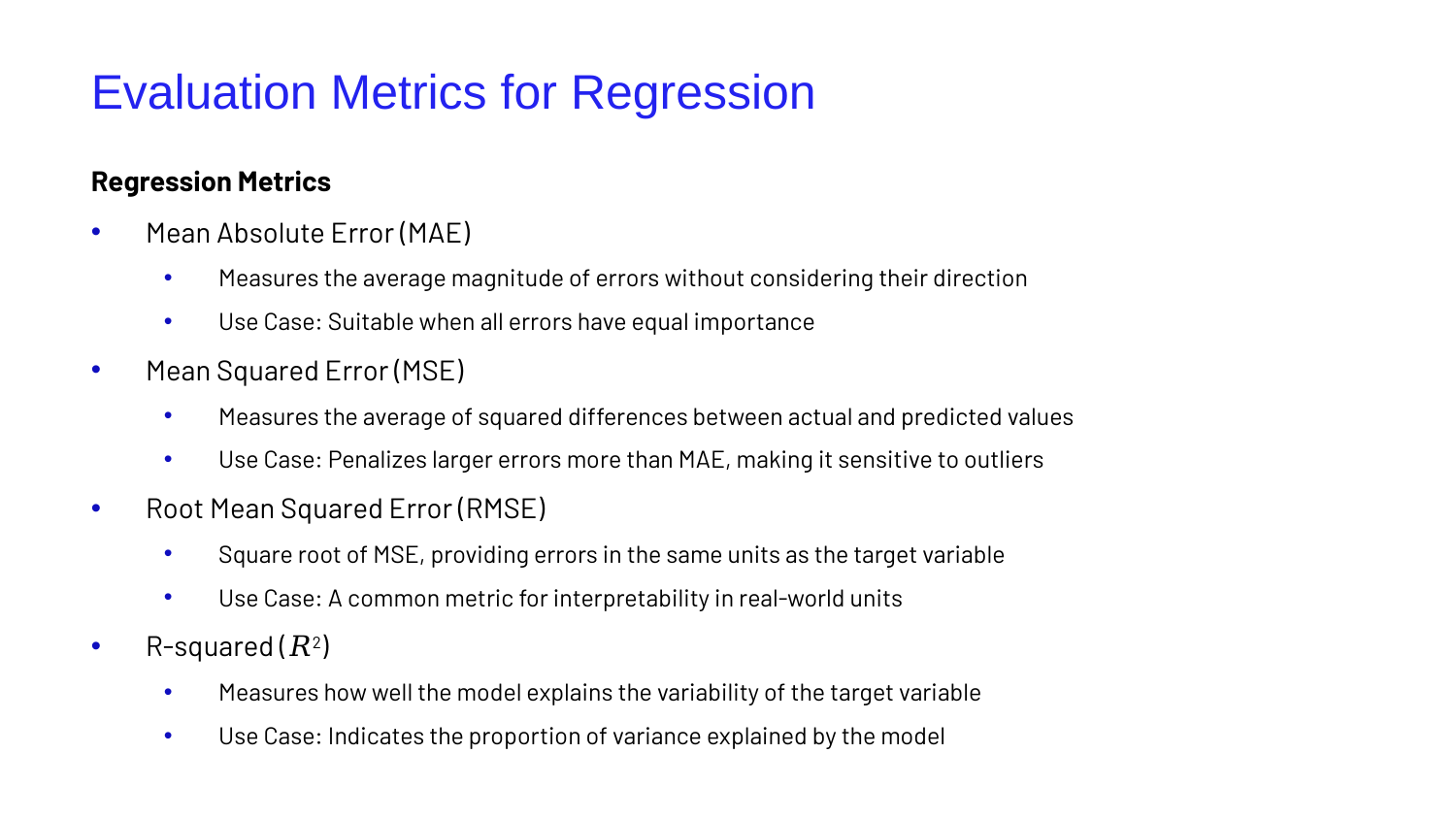

Evaluation Metrics for Regression
Regression Metrics
Mean Absolute Error (MAE)
Measures the average magnitude of errors without considering their direction
Use Case: Suitable when all errors have equal importance
Mean Squared Error (MSE)
Measures the average of squared differences between actual and predicted values
Use Case: Penalizes larger errors more than MAE, making it sensitive to outliers
Root Mean Squared Error (RMSE)
Square root of MSE, providing errors in the same units as the target variable
Use Case: A common metric for interpretability in real-world units
R-squared (𝑅2)
Measures how well the model explains the variability of the target variable
Use Case: Indicates the proportion of variance explained by the model